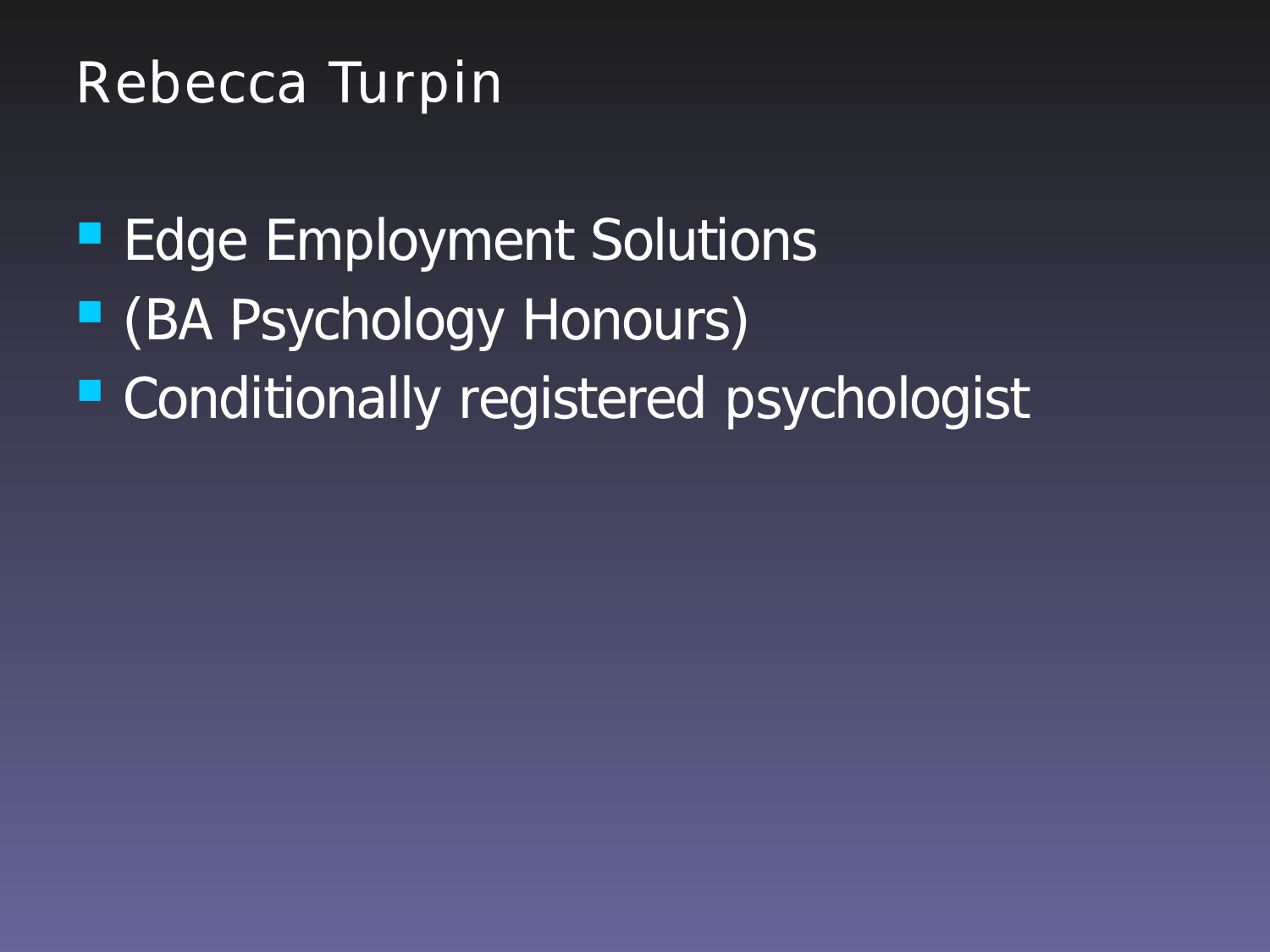

Rebecca Turpin

Edge Employment Solutions
(BA Psychology Honours)
Conditionally registered psychologist